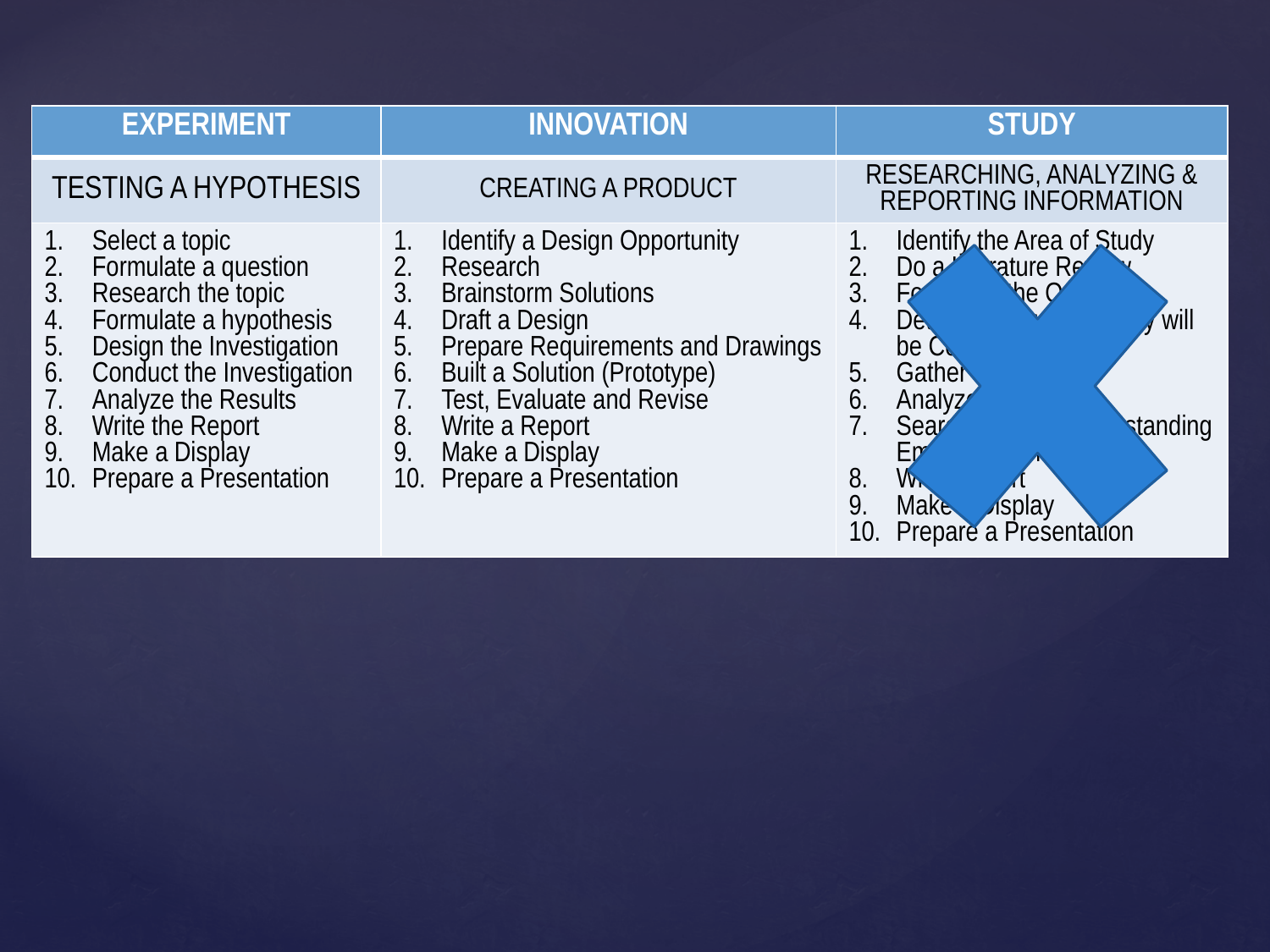

| EXPERIMENT | INNOVATION | STUDY |
| --- | --- | --- |
| TESTING A HYPOTHESIS | CREATING A PRODUCT | RESEARCHING, ANALYZING & REPORTING INFORMATION |
| Select a topic Formulate a question Research the topic Formulate a hypothesis Design the Investigation Conduct the Investigation Analyze the Results Write the Report Make a Display Prepare a Presentation | Identify a Design Opportunity Research Brainstorm Solutions Draft a Design Prepare Requirements and Drawings Built a Solution (Prototype) Test, Evaluate and Revise Write a Report Make a Display Prepare a Presentation | Identify the Area of Study Do a Literature Review Formulate the Question Determine how the Study will be Conducted Gather Data Analyze Data Search for New Understanding Emerging from Analysis Write Report Make a Display Prepare a Presentation |